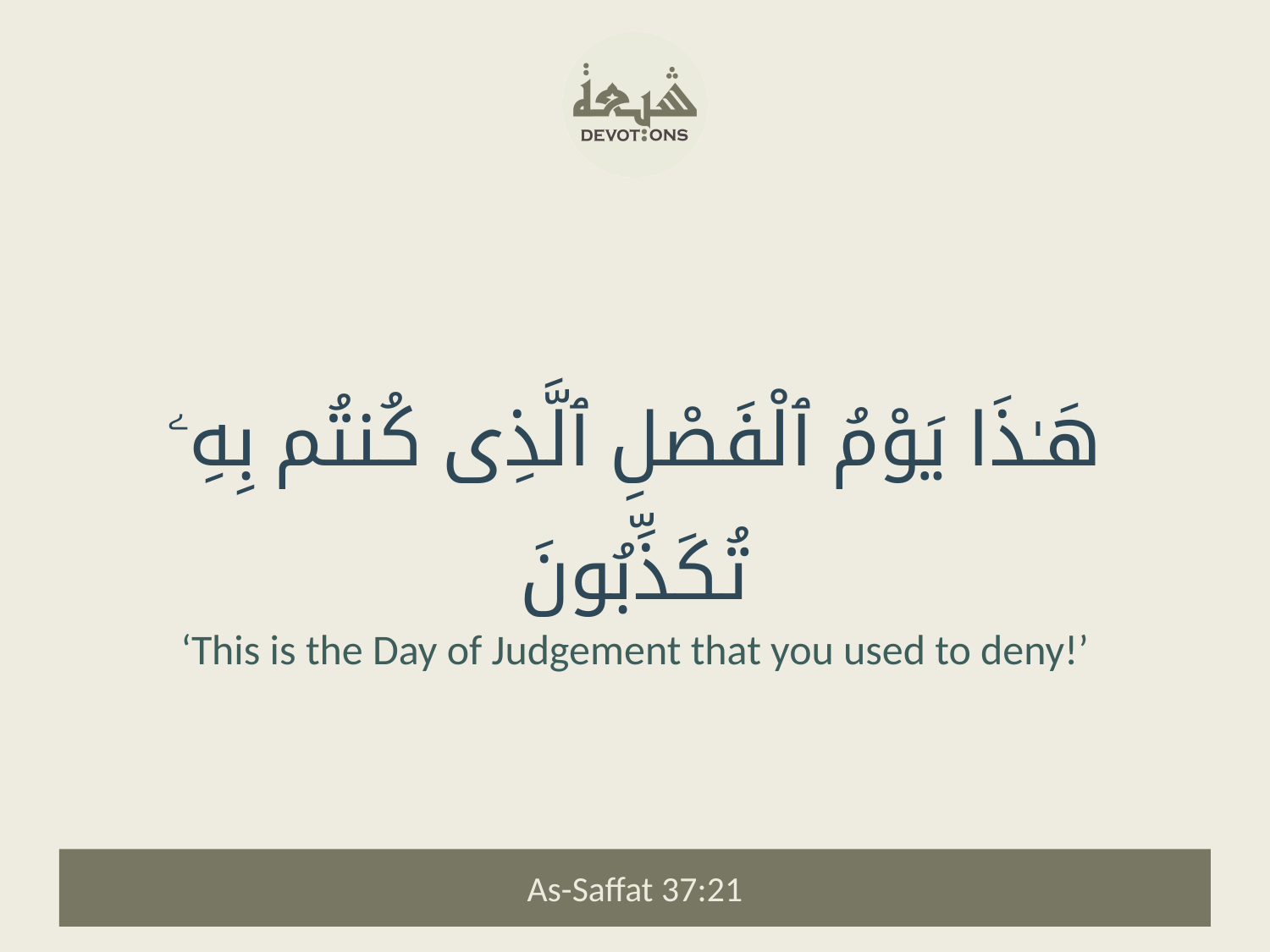

هَـٰذَا يَوْمُ ٱلْفَصْلِ ٱلَّذِى كُنتُم بِهِۦ تُكَذِّبُونَ
‘This is the Day of Judgement that you used to deny!’
As-Saffat 37:21